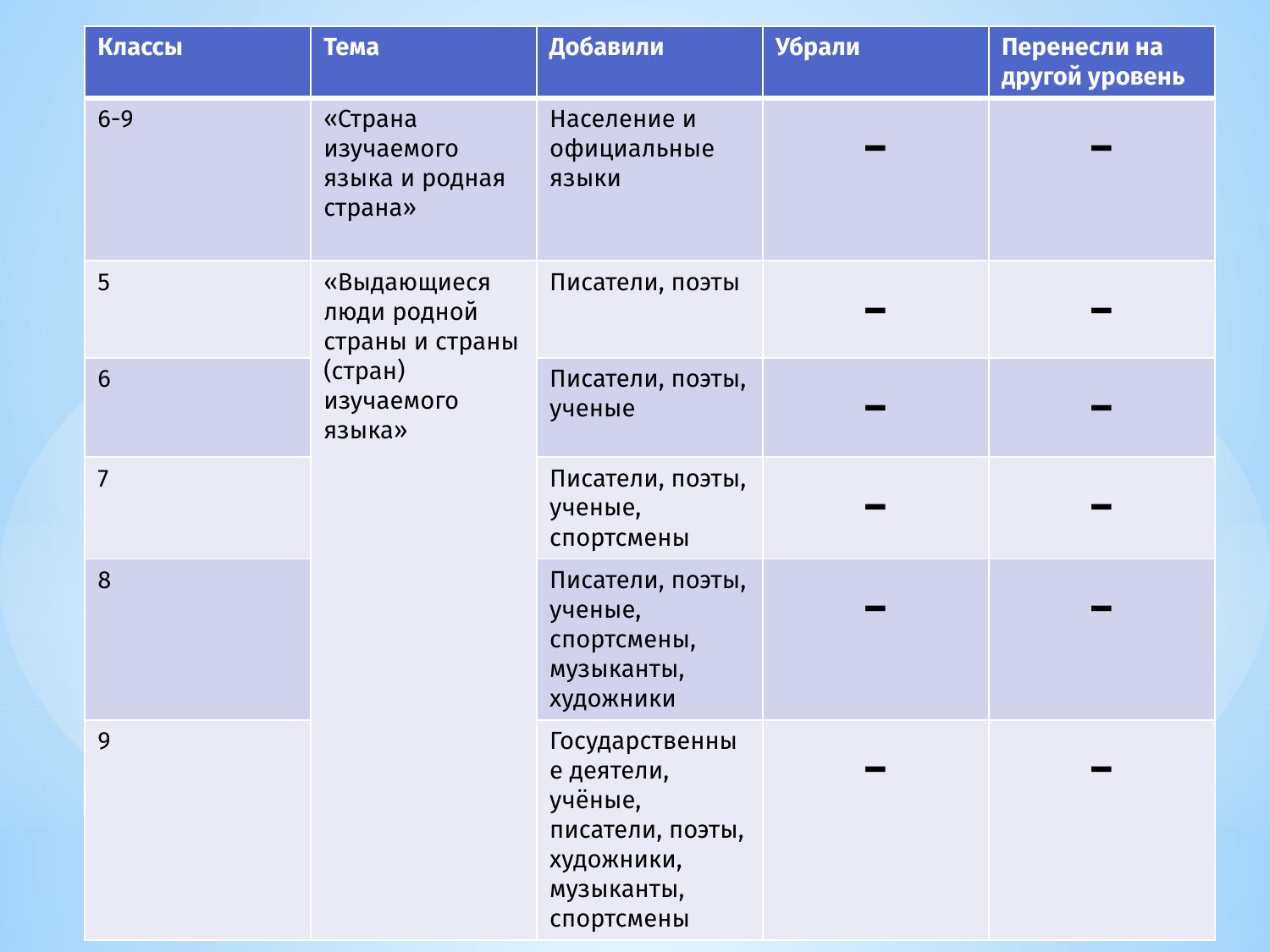

| Классы | Тема | Добавили | Убрали | Перенесли на другой уровень |
| --- | --- | --- | --- | --- |
| 6-9 | «Страна изучаемого языка и родная страна» | Население и официальные языки | - | - |
| 5 | «Выдающиеся люди родной страны и страны (стран) изучаемого языка» | Писатели, поэты | - | - |
| 6 |  | Писатели, поэты, ученые | - | - |
| 7 |  | Писатели, поэты, ученые, спортсмены | - | - |
| 8 |  | Писатели, поэты, ученые, спортсмены, музыканты, художники | - | - |
| 9 |  | Государственные деятели, учёные, писатели, поэты, художники, музыканты, спортсмены | - | - |
#